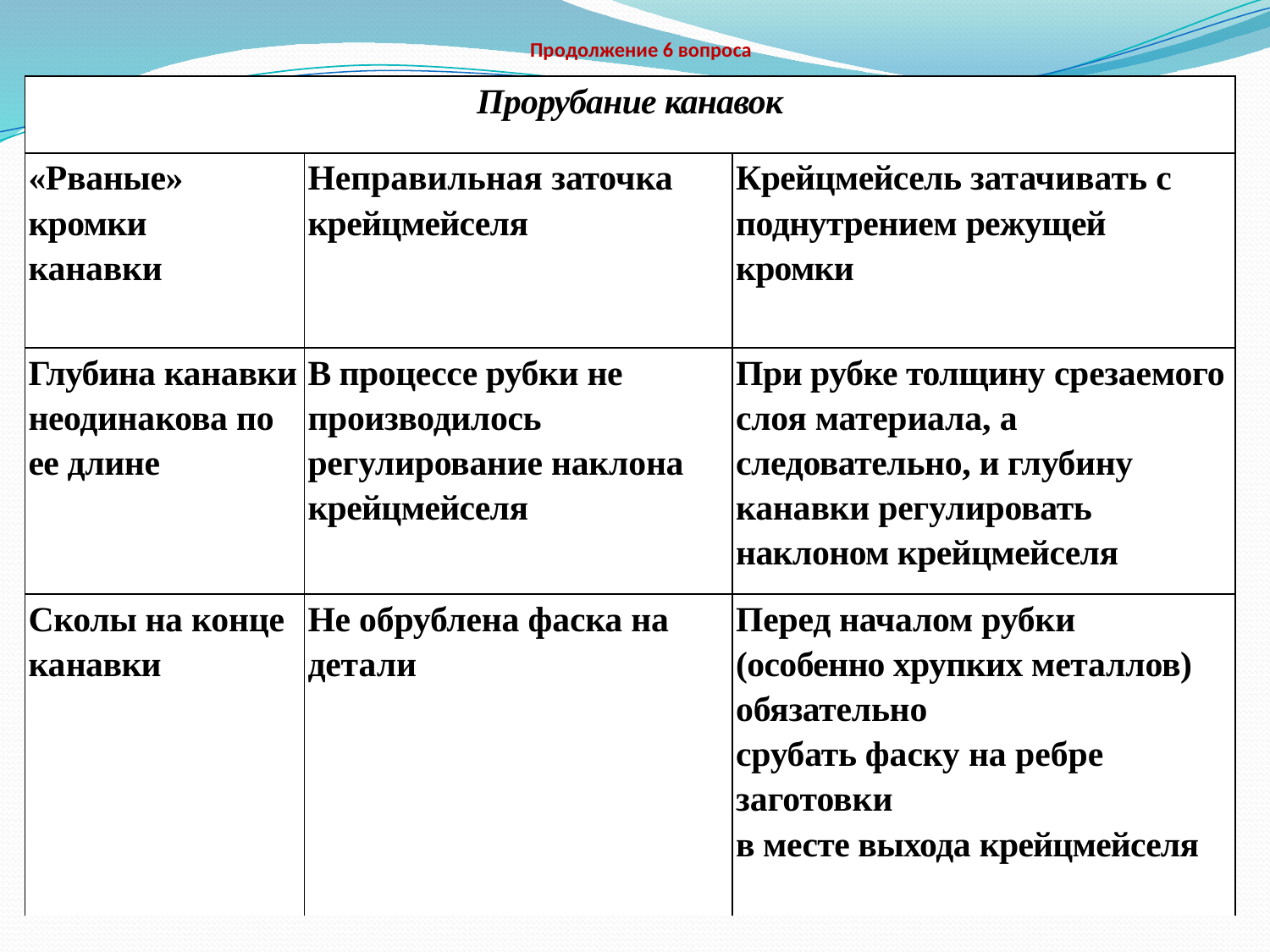

# Продолжение 6 вопроса
| Прорубание канавок |  |  |
| --- | --- | --- |
| «Рваные» кромки канавки | Неправильная заточка крейцмейселя | Крейцмейсель затачивать с поднутрением режущей кромки |
| Глубина канавки неодинакова по ее длине | В процессе рубки не производилось регулирование наклона крейцмейселя | При рубке толщину срезаемого слоя материала, а следовательно, и глубину канавки регулировать наклоном крейцмейселя |
| Сколы на конце канавки | Не обрублена фаска на детали | Перед началом рубки (особенно хрупких металлов) обязательно срубать фаску на ребре заготовки в месте выхода крейцмейселя |